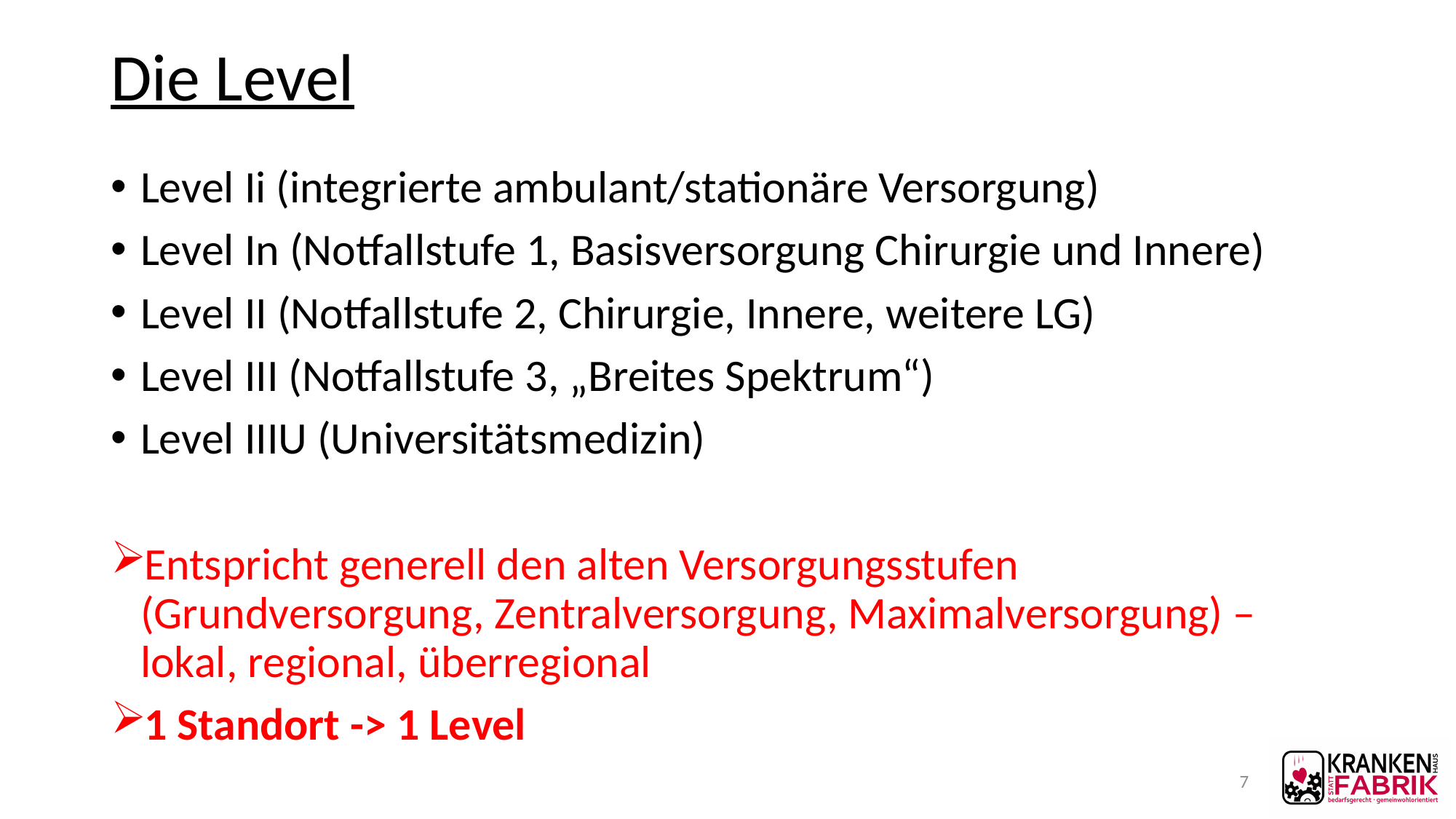

# Die Level
Level Ii (integrierte ambulant/stationäre Versorgung)
Level In (Notfallstufe 1, Basisversorgung Chirurgie und Innere)
Level II (Notfallstufe 2, Chirurgie, Innere, weitere LG)
Level III (Notfallstufe 3, „Breites Spektrum“)
Level IIIU (Universitätsmedizin)

Entspricht generell den alten Versorgungsstufen (Grundversorgung, Zentralversorgung, Maximalversorgung) – lokal, regional, überregional
1 Standort -> 1 Level
7